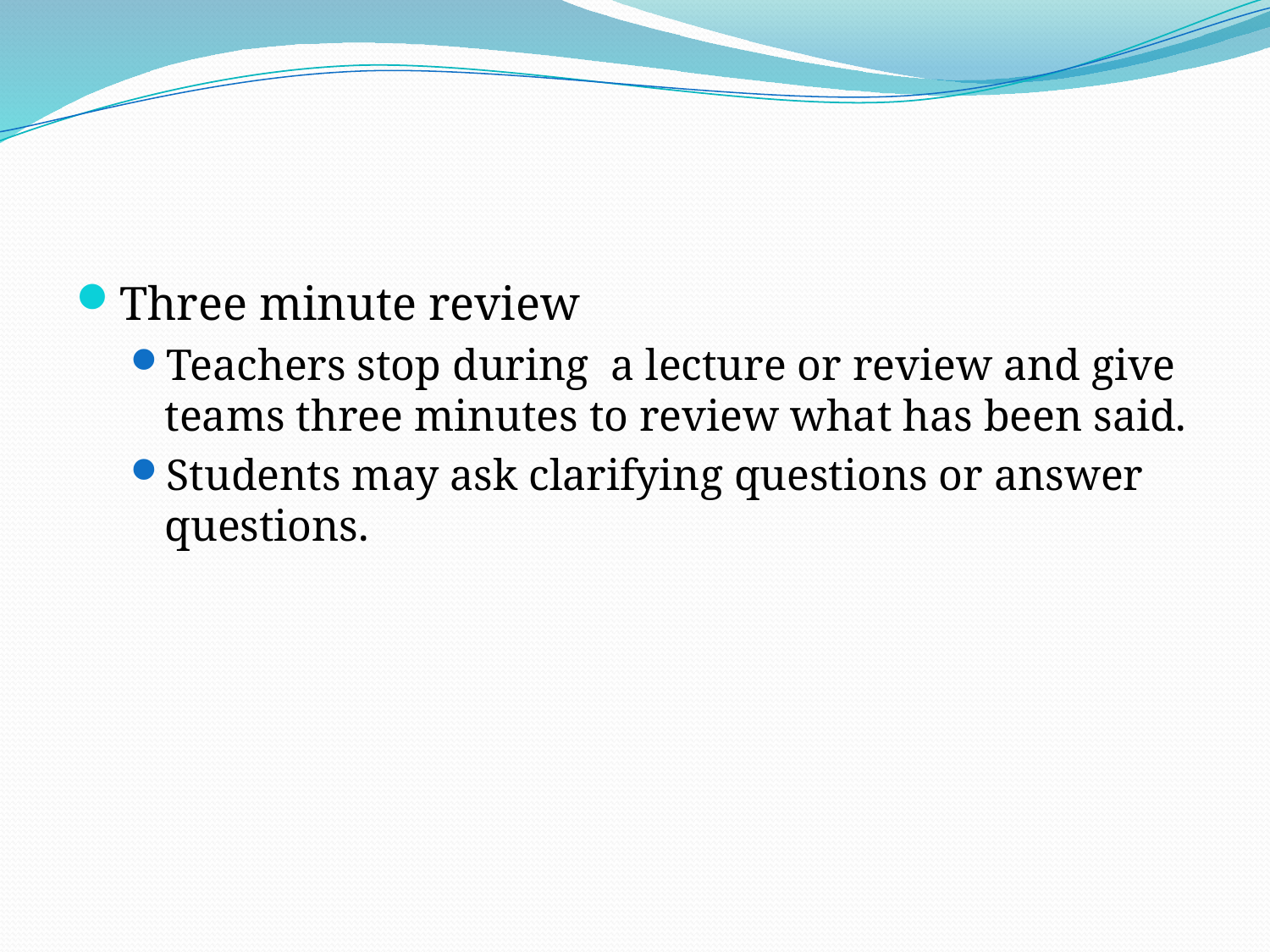

#
Three minute review
Teachers stop during  a lecture or review and give teams three minutes to review what has been said.
Students may ask clarifying questions or answer questions.